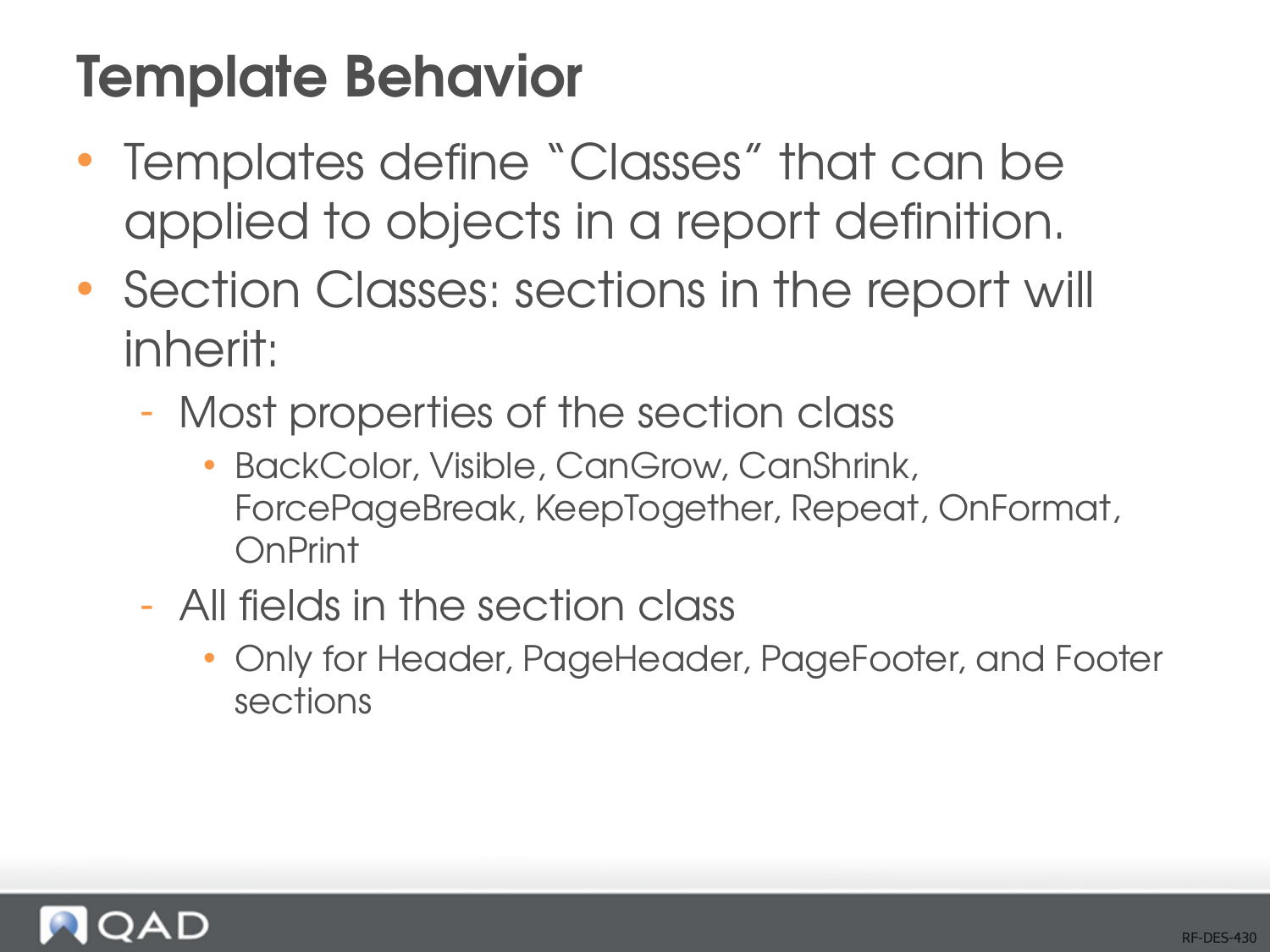

# Template Behavior
Templates define “Classes” that can be applied to objects in a report definition.
Section Classes: sections in the report will inherit:
Most properties of the section class
BackColor, Visible, CanGrow, CanShrink, ForcePageBreak, KeepTogether, Repeat, OnFormat, OnPrint
All fields in the section class
Only for Header, PageHeader, PageFooter, and Footer sections
RF-DES-430